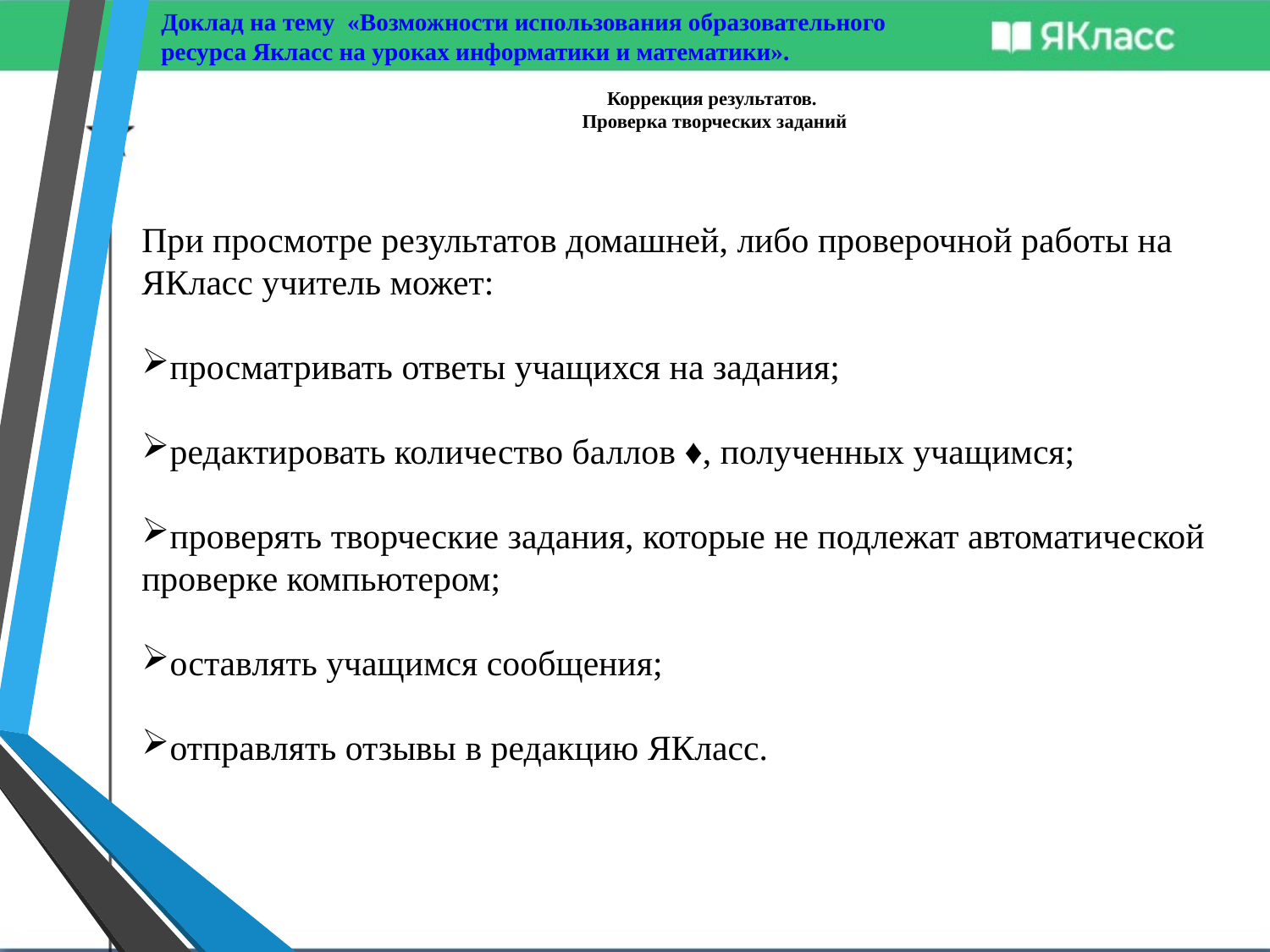

Доклад на тему  «Возможности использования образовательного
ресурса Якласс на уроках информатики и математики».
# Коррекция результатов. Проверка творческих заданий
При просмотре результатов домашней, либо проверочной работы на ЯКласс учитель может:

просматривать ответы учащихся на задания;

редактировать количество баллов ♦, полученных учащимся;

проверять творческие задания, которые не подлежат автоматической проверке компьютером;

оставлять учащимся сообщения;

отправлять отзывы в редакцию ЯКласс.